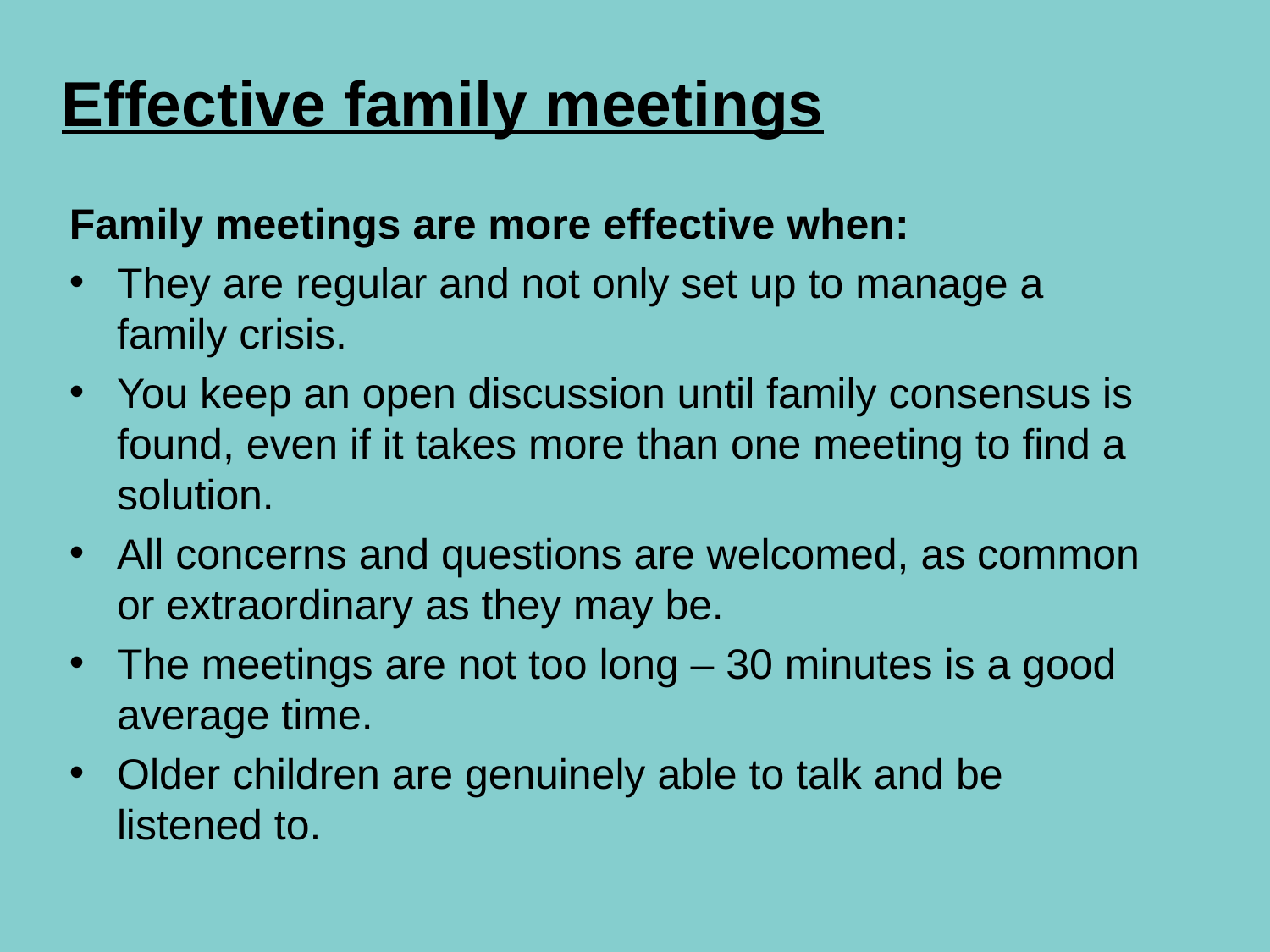

# Effective family meetings
Family meetings are more effective when:
They are regular and not only set up to manage a family crisis.
You keep an open discussion until family consensus is found, even if it takes more than one meeting to find a solution.
All concerns and questions are welcomed, as common or extraordinary as they may be.
The meetings are not too long – 30 minutes is a good average time.
Older children are genuinely able to talk and be listened to.